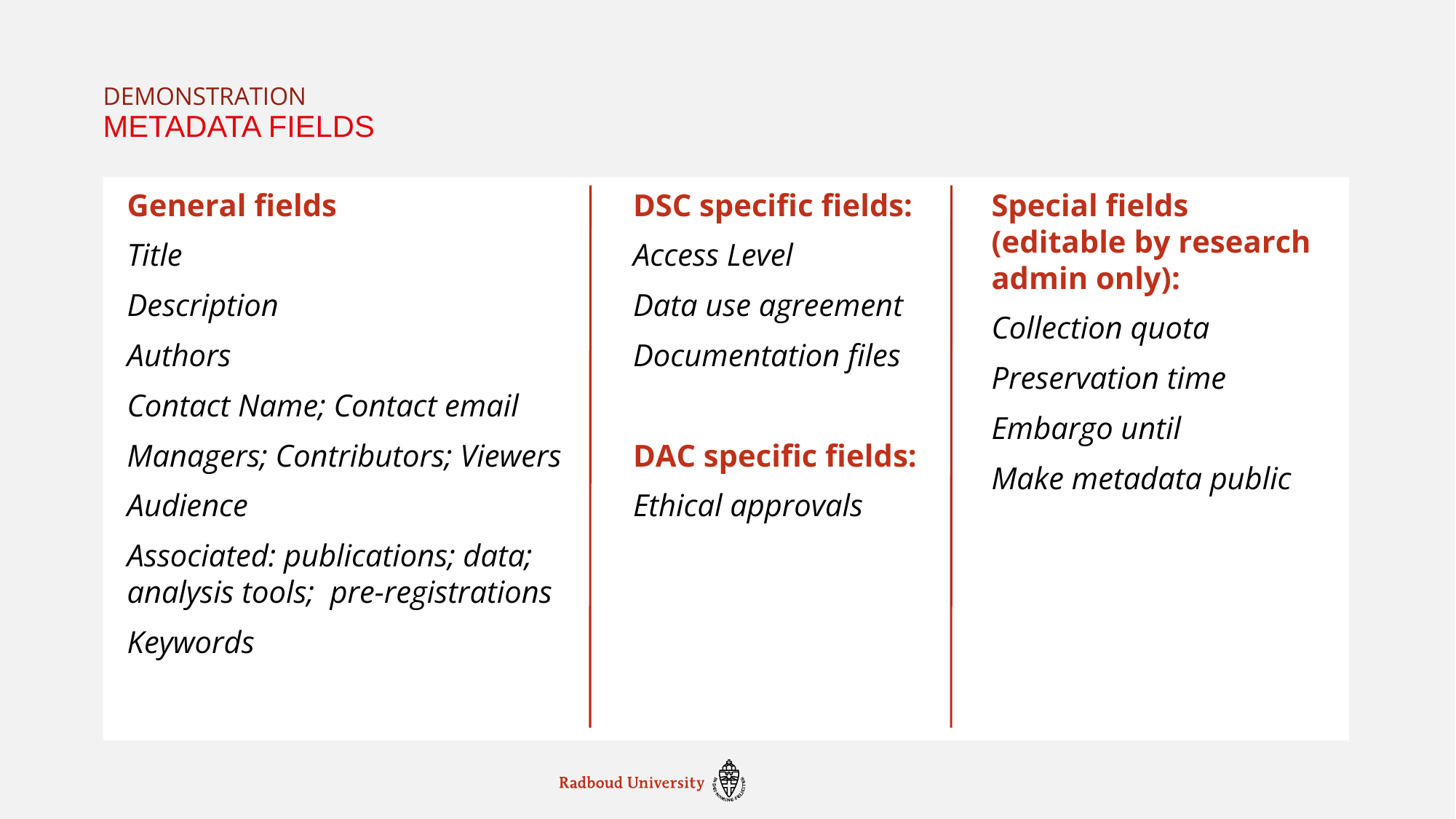

demonstration
# Metadata fields
General fields
Title
Description
Authors
Contact Name; Contact email
Managers; Contributors; Viewers
Audience
Associated: publications; data; analysis tools;  pre-registrations
Keywords

DSC specific fields:
Access Level
Data use agreement
Documentation files

DAC specific fields:
Ethical approvals

Special fields (editable by research admin only):
Collection quota
Preservation time
Embargo until
Make metadata public